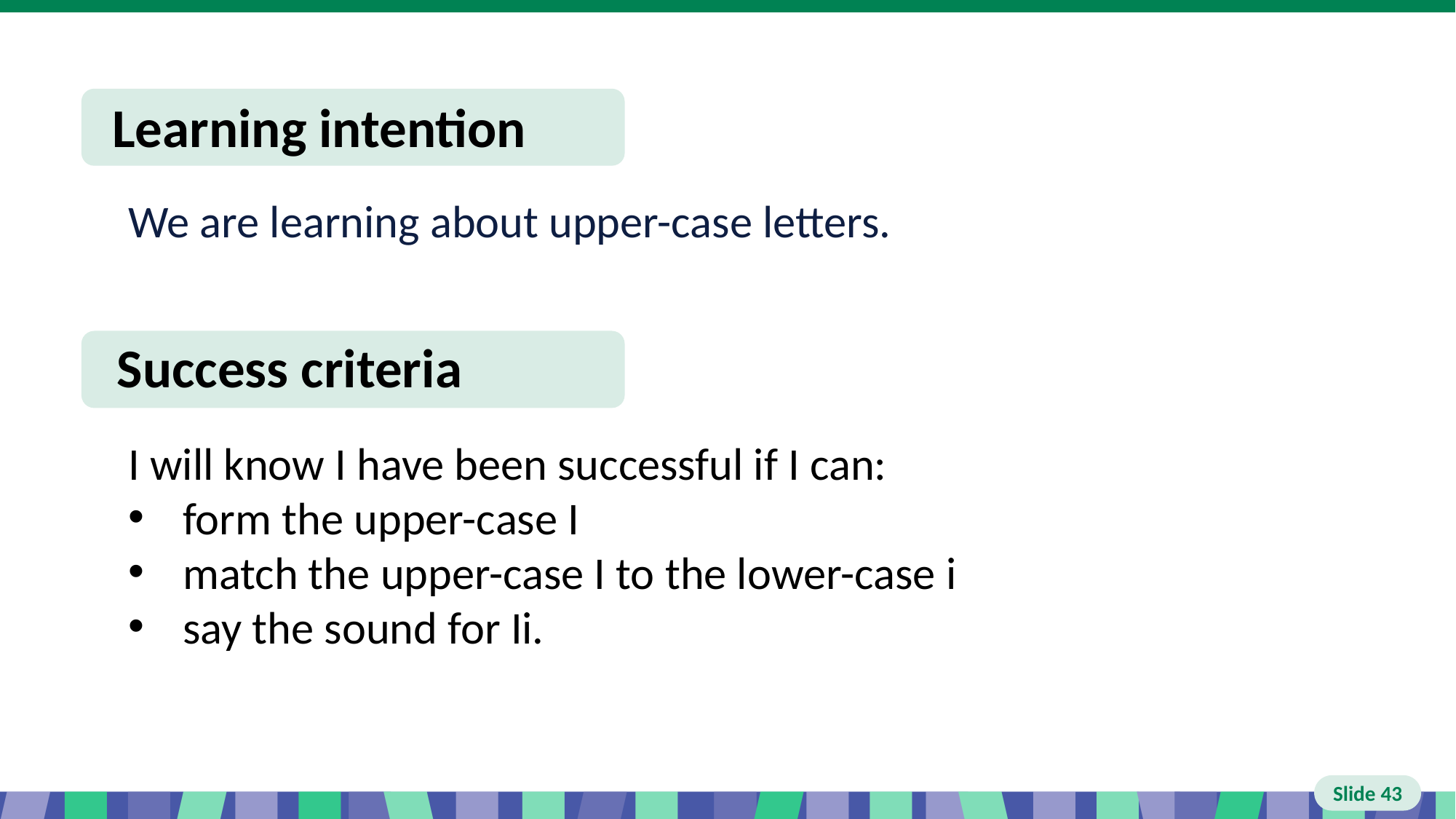

# Slide 43 Learning intention and success criteria
We are learning about upper-case letters.

I will know I have been successful if I can:
form the upper-case I
match the upper-case I to the lower-case i
say the sound for Ii.